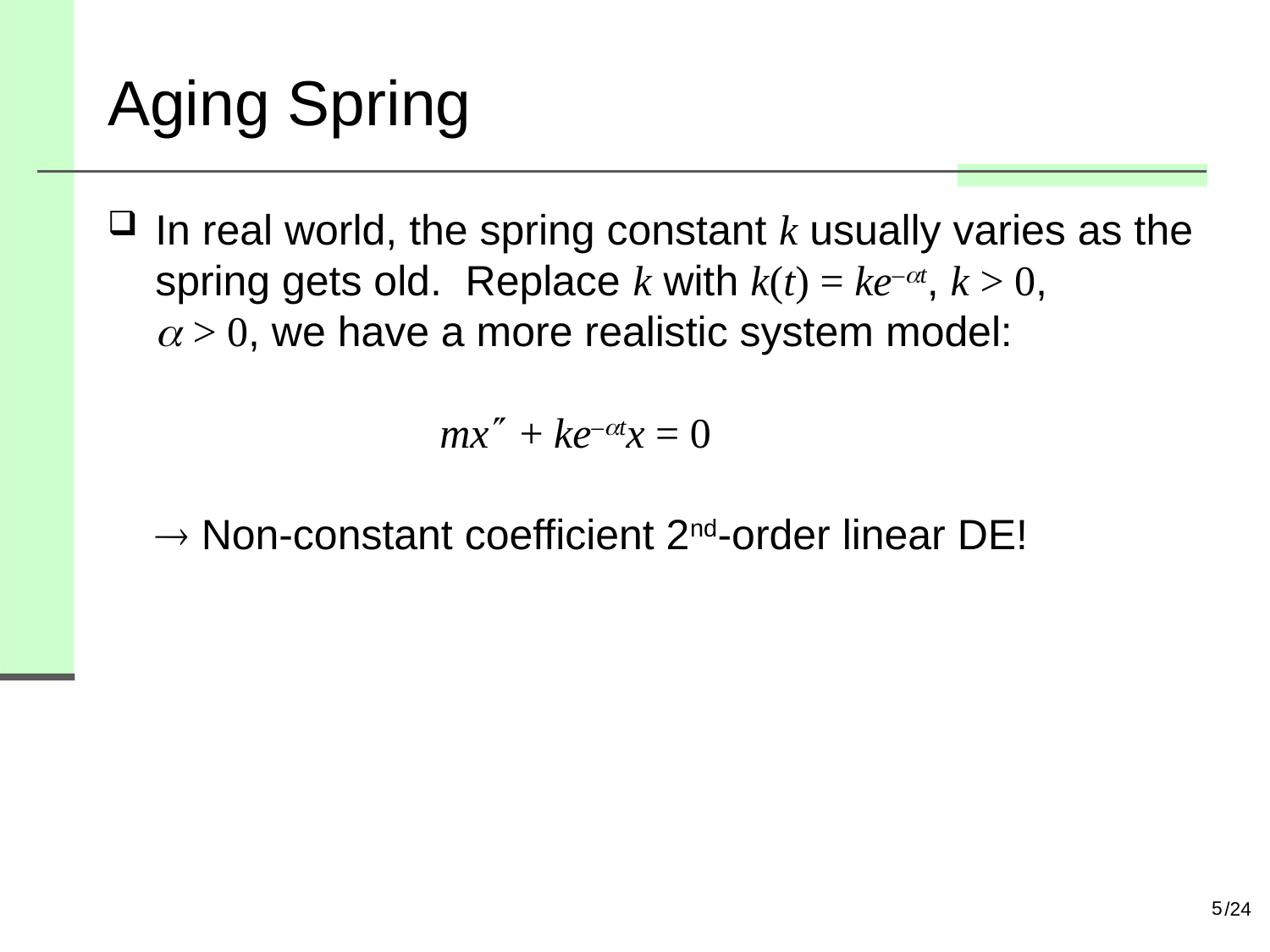

# Aging Spring
In real world, the spring constant k usually varies as the spring gets old.  Replace k with k(t) = ke–αt, k > 0,
α > 0, we have a more realistic system model:
                        mx″ + ke–αtx = 0
→ Non-constant coefficient 2nd-order linear DE!
5